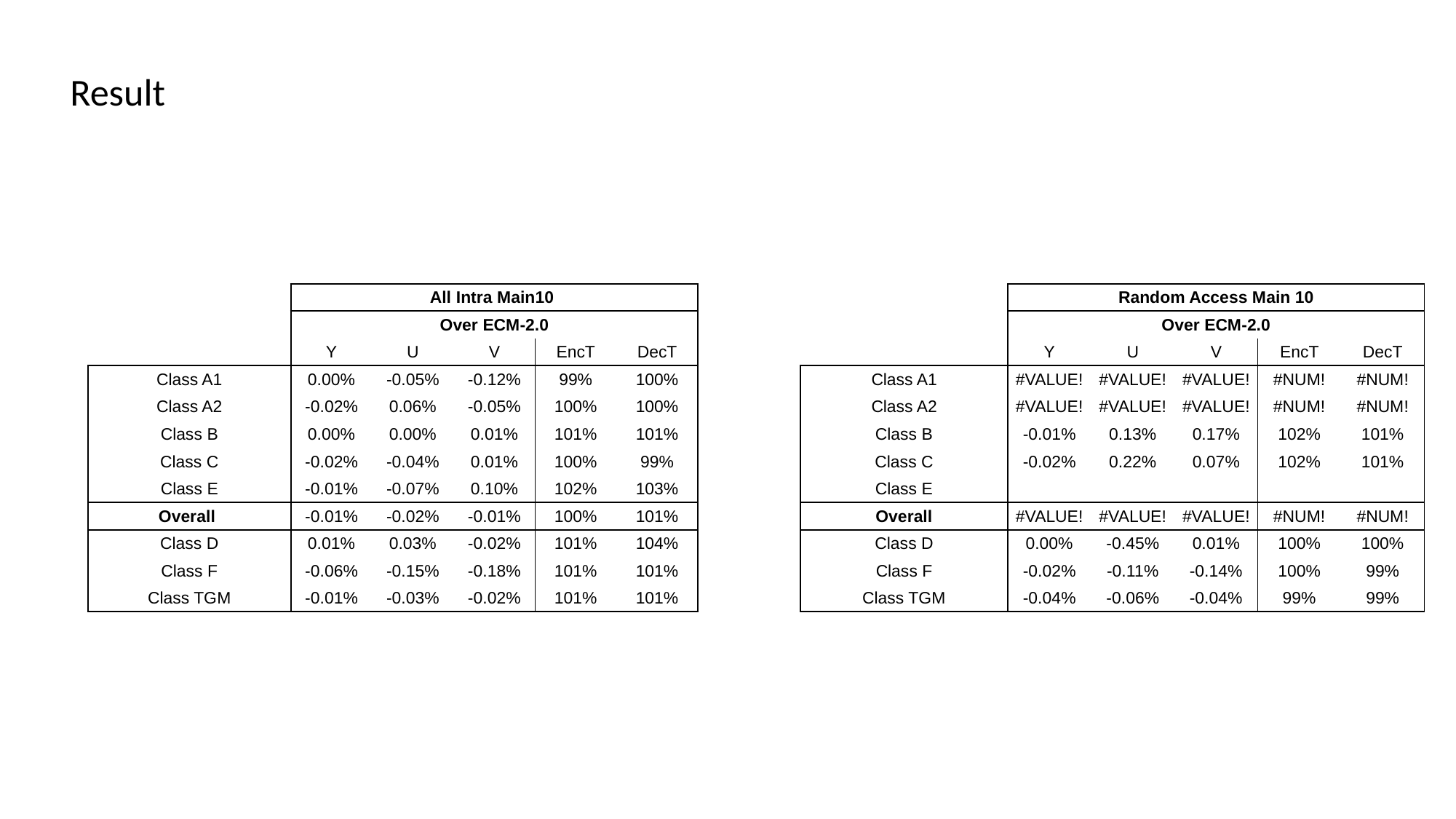

# Result
|  | All Intra Main10 |  |  |  |  |
| --- | --- | --- | --- | --- | --- |
|  | Over ECM-2.0 |  |  |  |  |
|  | Y | U | V | EncT | DecT |
| Class A1 | 0.00% | -0.05% | -0.12% | 99% | 100% |
| Class A2 | -0.02% | 0.06% | -0.05% | 100% | 100% |
| Class B | 0.00% | 0.00% | 0.01% | 101% | 101% |
| Class C | -0.02% | -0.04% | 0.01% | 100% | 99% |
| Class E | -0.01% | -0.07% | 0.10% | 102% | 103% |
| Overall | -0.01% | -0.02% | -0.01% | 100% | 101% |
| Class D | 0.01% | 0.03% | -0.02% | 101% | 104% |
| Class F | -0.06% | -0.15% | -0.18% | 101% | 101% |
| Class TGM | -0.01% | -0.03% | -0.02% | 101% | 101% |
|  | Random Access Main 10 |  |  |  |  |
| --- | --- | --- | --- | --- | --- |
|  | Over ECM-2.0 |  |  |  |  |
|  | Y | U | V | EncT | DecT |
| Class A1 | #VALUE! | #VALUE! | #VALUE! | #NUM! | #NUM! |
| Class A2 | #VALUE! | #VALUE! | #VALUE! | #NUM! | #NUM! |
| Class B | -0.01% | 0.13% | 0.17% | 102% | 101% |
| Class C | -0.02% | 0.22% | 0.07% | 102% | 101% |
| Class E |  |  |  |  |  |
| Overall | #VALUE! | #VALUE! | #VALUE! | #NUM! | #NUM! |
| Class D | 0.00% | -0.45% | 0.01% | 100% | 100% |
| Class F | -0.02% | -0.11% | -0.14% | 100% | 99% |
| Class TGM | -0.04% | -0.06% | -0.04% | 99% | 99% |